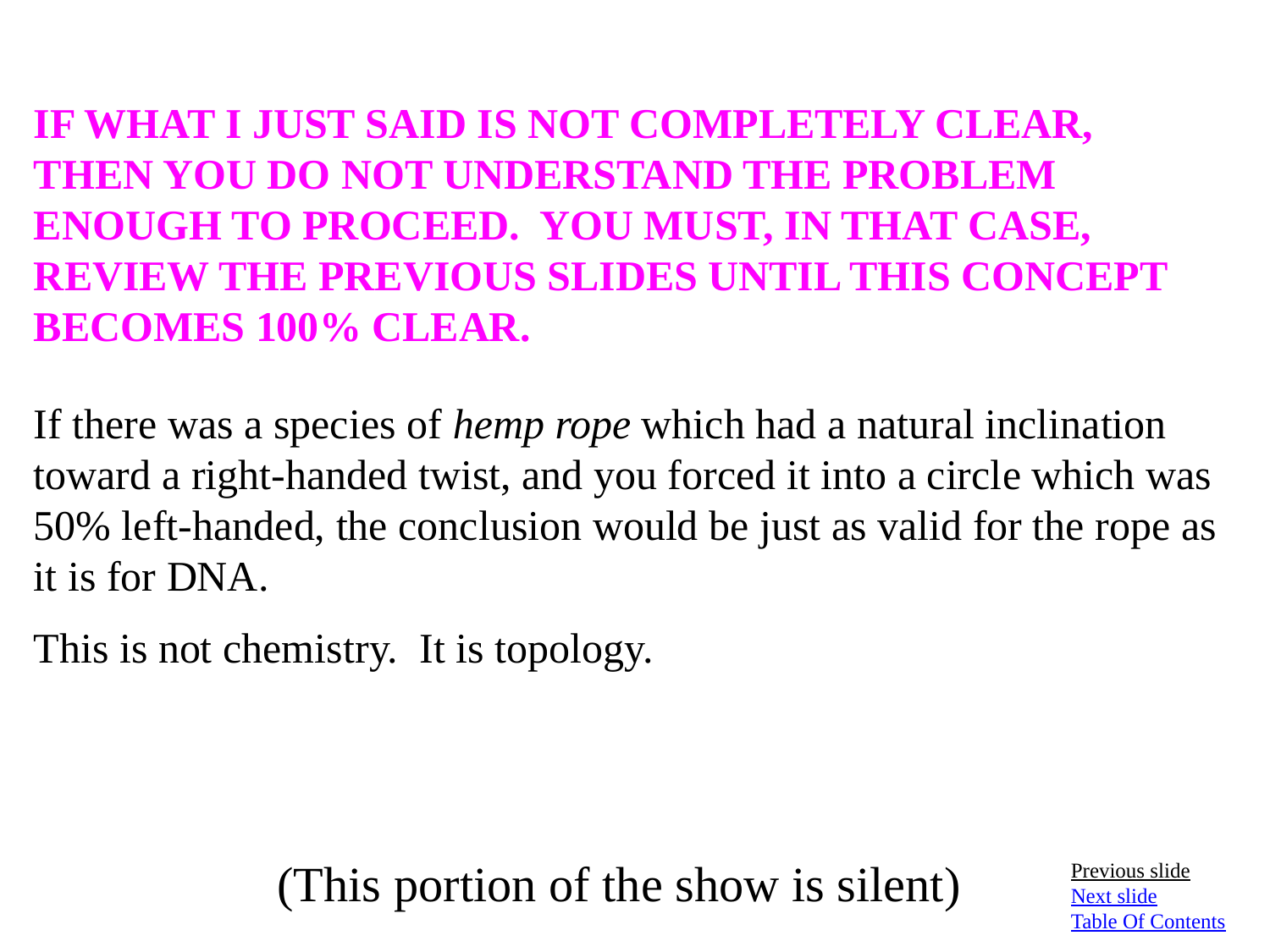

IF WHAT I JUST SAID IS NOT COMPLETELY CLEAR, THEN YOU DO NOT UNDERSTAND THE PROBLEM ENOUGH TO PROCEED.  YOU MUST, IN THAT CASE, REVIEW THE PREVIOUS SLIDES UNTIL THIS CONCEPT BECOMES 100% CLEAR.
If there was a species of hemp rope which had a natural inclination toward a right-handed twist, and you forced it into a circle which was 50% left-handed, the conclusion would be just as valid for the rope as it is for DNA.
This is not chemistry.  It is topology.
(This portion of the show is silent)
Previous slide
Next slide
Table Of Contents